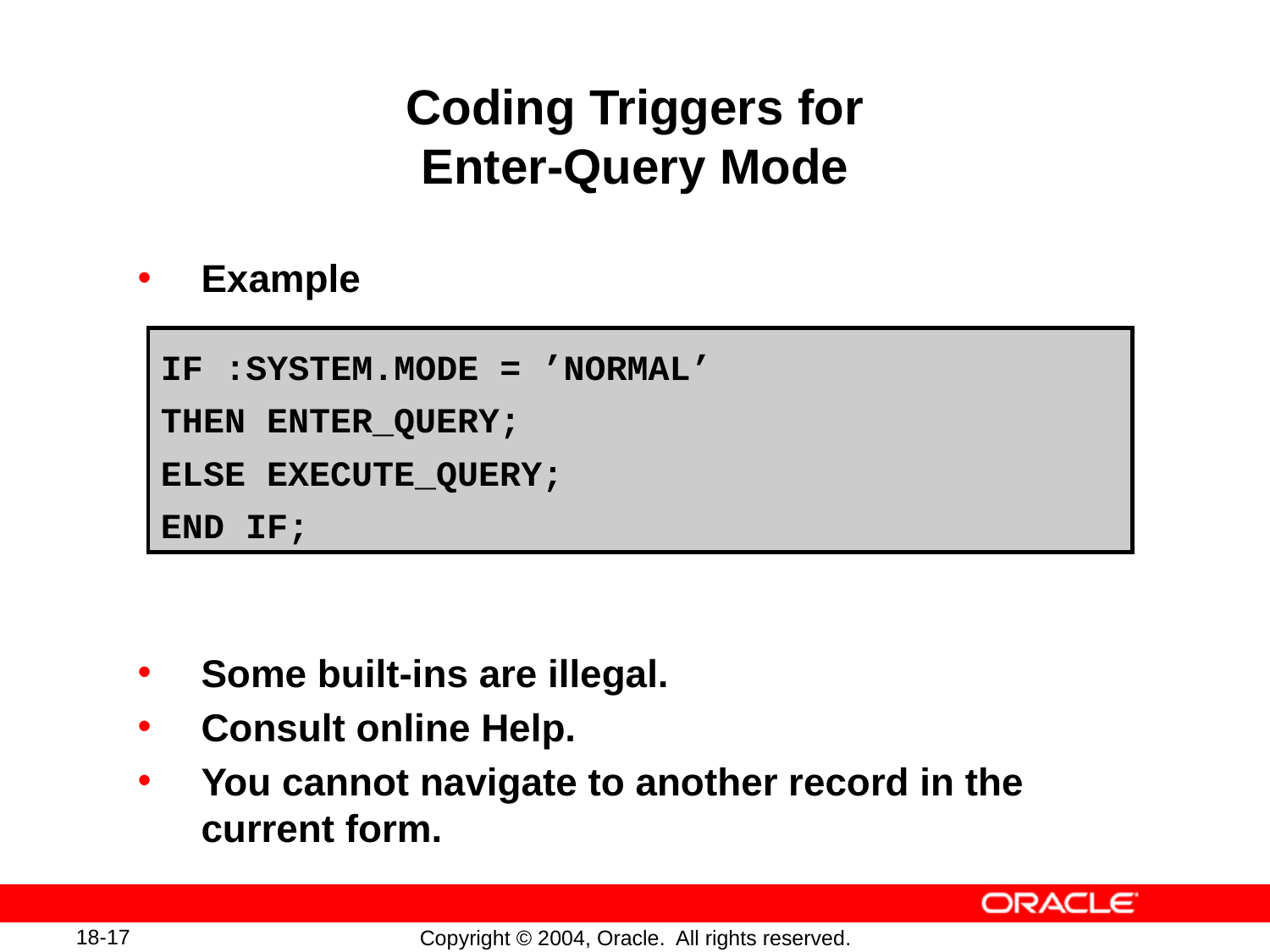

# Coding Triggers for Enter-Query Mode
Example

Some built-ins are illegal.
Consult online Help.
You cannot navigate to another record in the current form.
IF	 :SYSTEM.MODE = ’NORMAL’
THEN ENTER_QUERY;
ELSE EXECUTE_QUERY;
END IF;